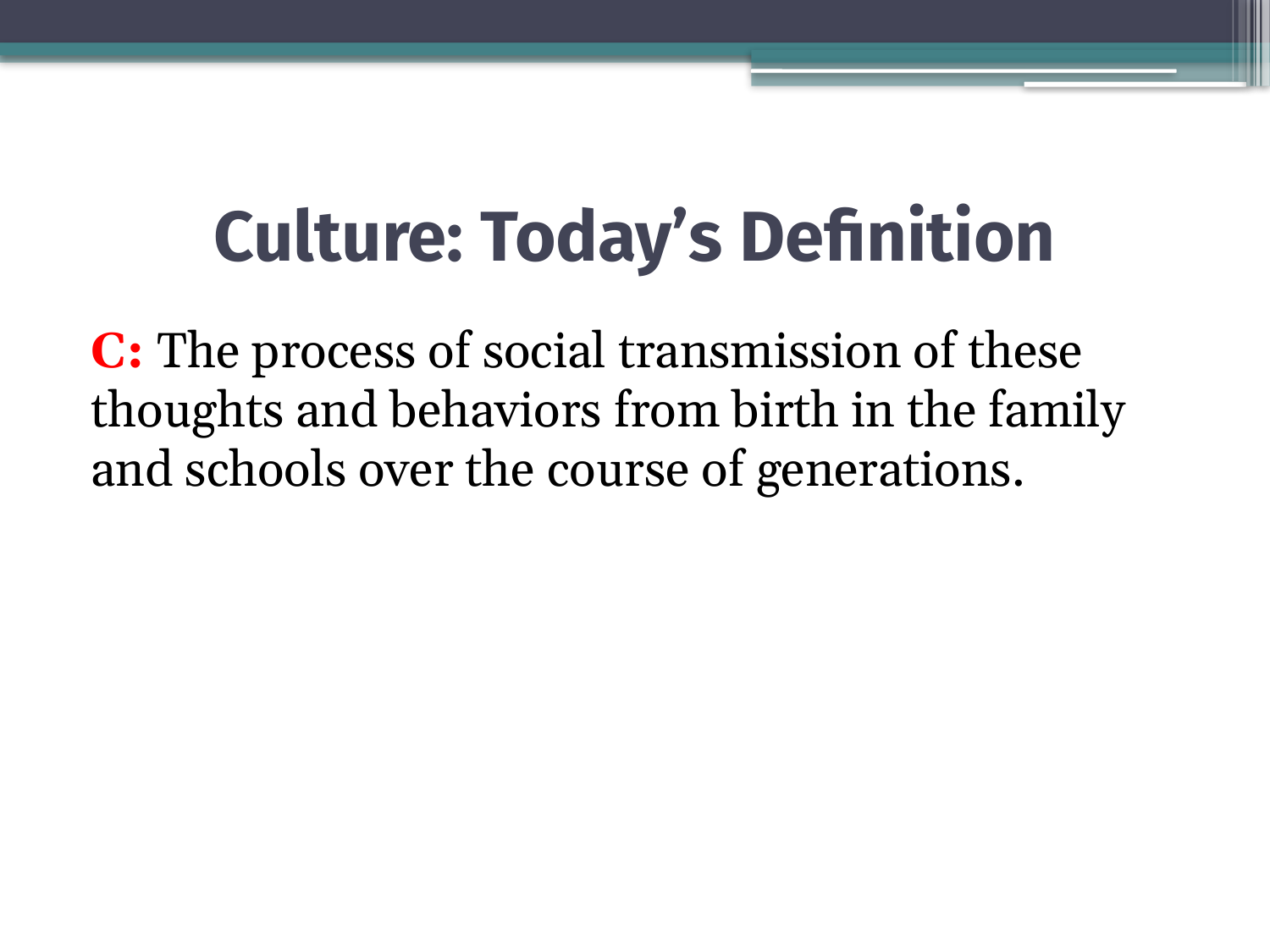

# Culture: Today’s Definition
C: The process of social transmission of these thoughts and behaviors from birth in the family and schools over the course of generations.